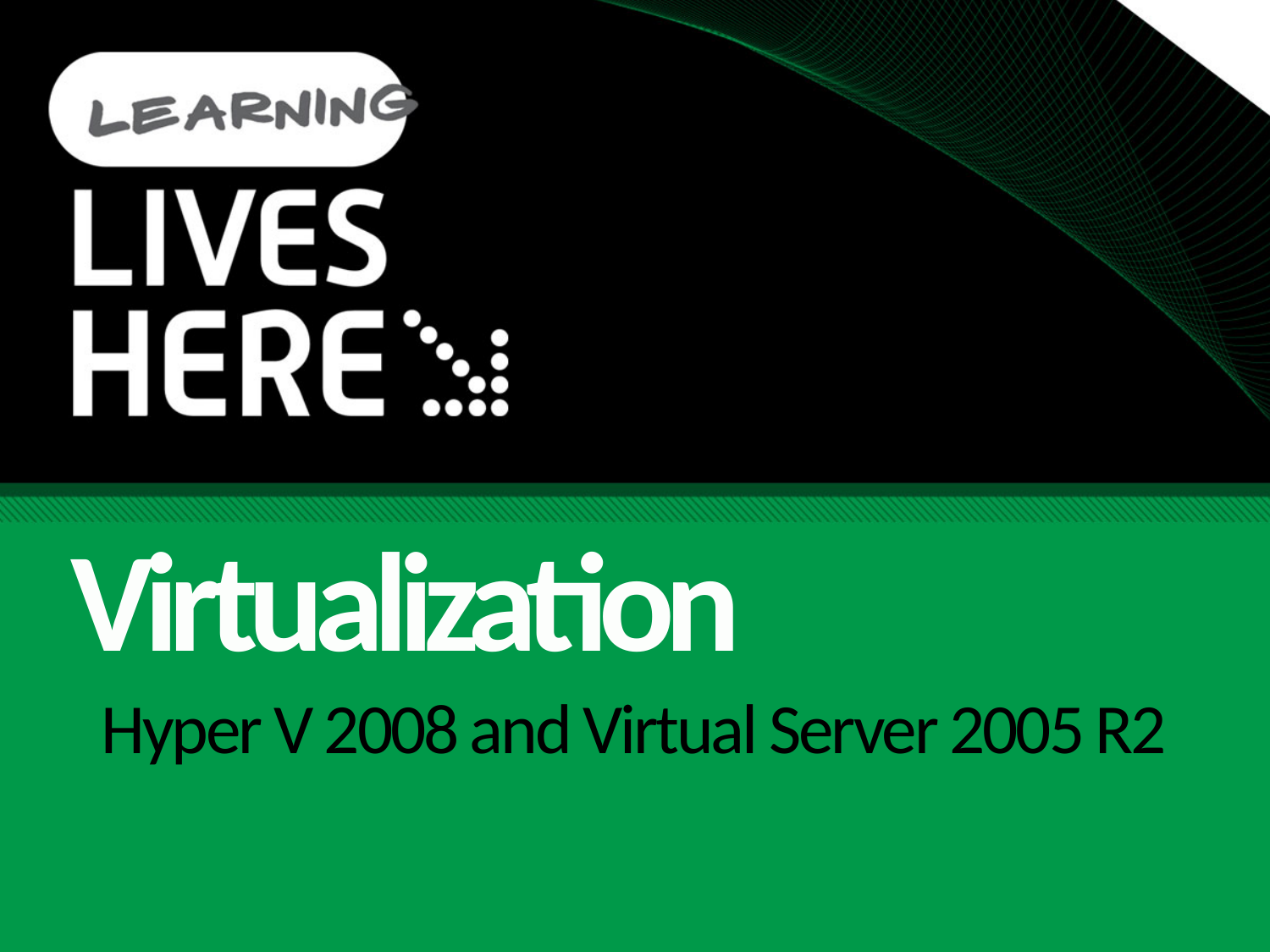

Virtualization
# Hyper V 2008 and Virtual Server 2005 R2